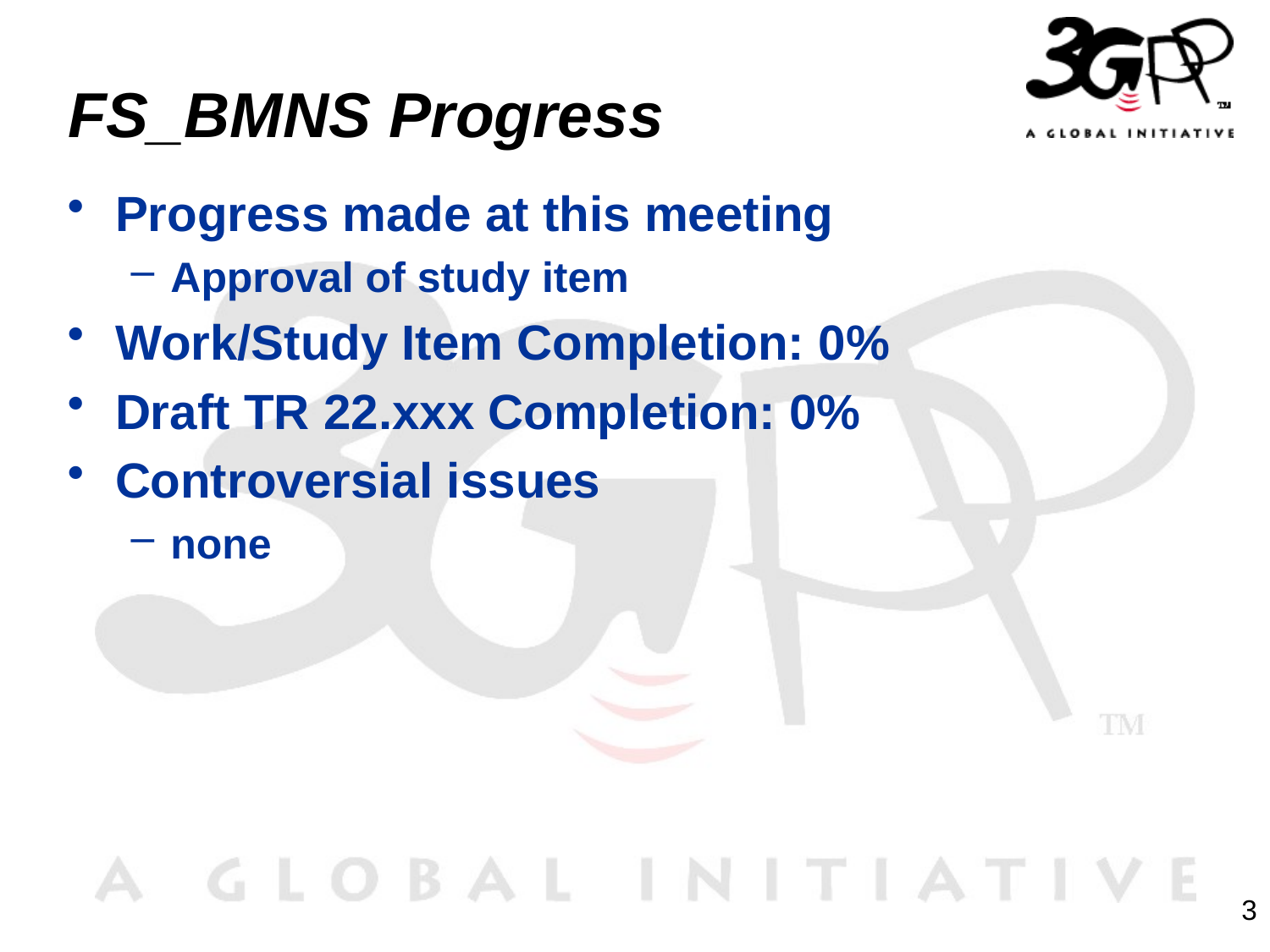

# FS_BMNS Progress
Progress made at this meeting
Approval of study item
Work/Study Item Completion: 0%
Draft TR 22.xxx Completion: 0%
Controversial issues
none
3